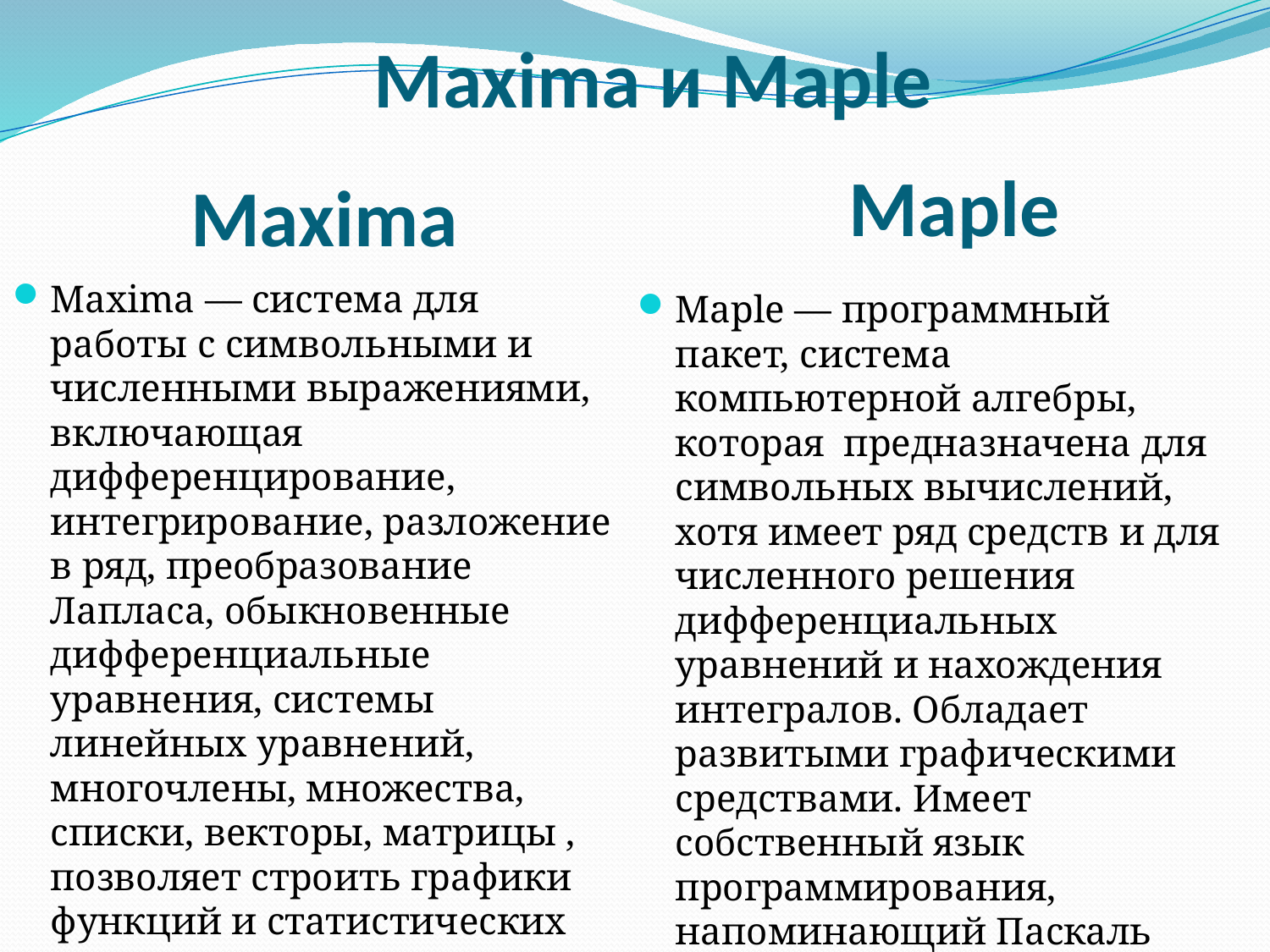

# Maxima и Maple
Maple
Maxima
Maxima — система для работы с символьными и численными выражениями, включающая дифференцирование, интегрирование, разложение в ряд, преобразование Лапласа, обыкновенные дифференциальные уравнения, системы линейных уравнений, многочлены, множества, списки, векторы, матрицы , позволяет строить графики функций и статистических данных в двух и трех измерениях
Maple — программный пакет, система компьютерной алгебры, которая  предназначена для символьных вычислений, хотя имеет ряд средств и для численного решения дифференциальных уравнений и нахождения интегралов. Обладает развитыми графическими средствами. Имеет собственный язык программирования, напоминающий Паскаль